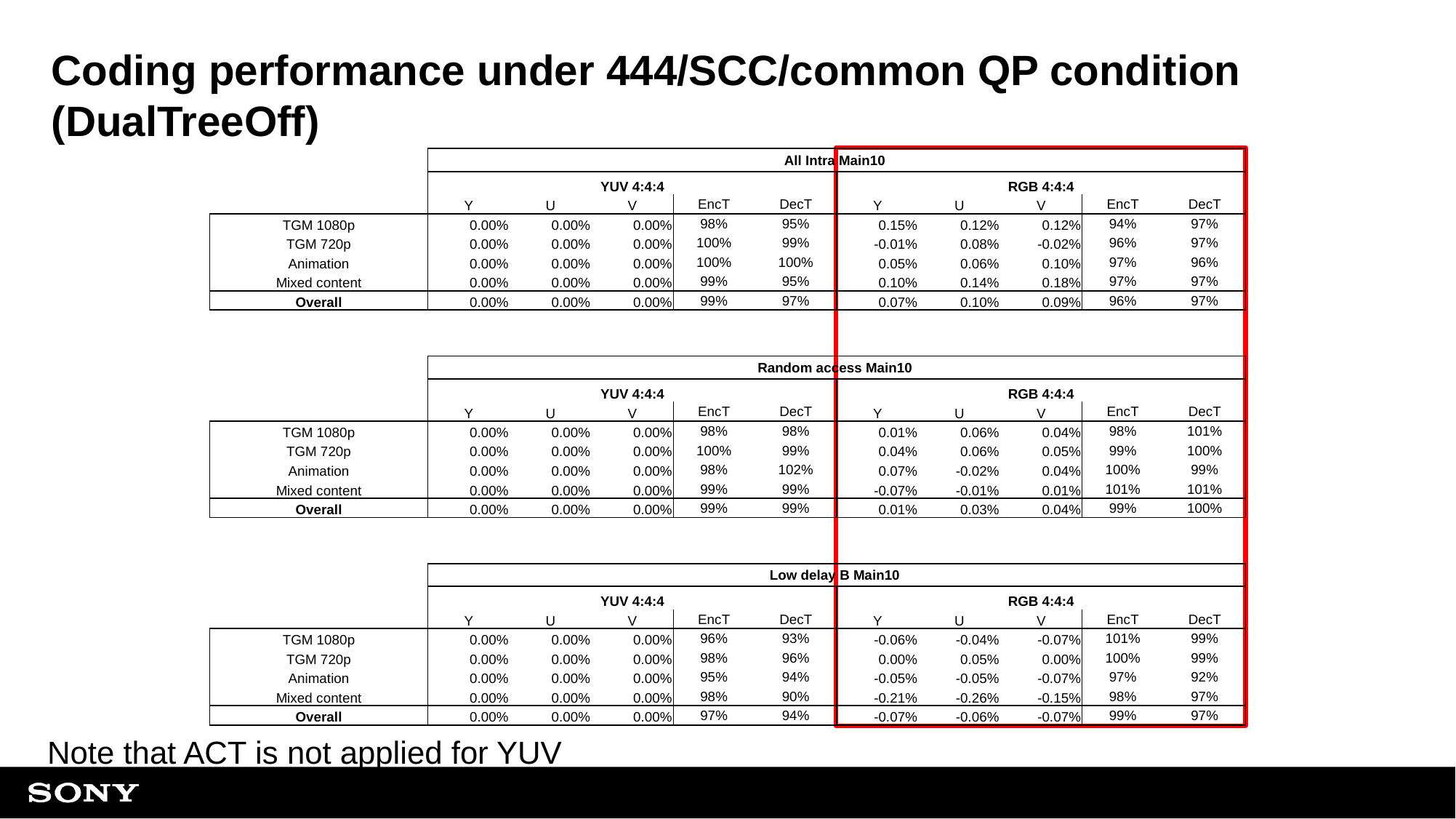

# Coding performance under 444/SCC/common QP condition (DualTreeOff)

|  | All Intra Main10 |  |  |  |  |  |  |  |  |  |
| --- | --- | --- | --- | --- | --- | --- | --- | --- | --- | --- |
|  | YUV 4:4:4 |  |  |  |  | RGB 4:4:4 |  |  |  |  |
|  | Y | U | V | EncT | DecT | Y | U | V | EncT | DecT |
| TGM 1080p | 0.00% | 0.00% | 0.00% | 98% | 95% | 0.15% | 0.12% | 0.12% | 94% | 97% |
| TGM 720p | 0.00% | 0.00% | 0.00% | 100% | 99% | -0.01% | 0.08% | -0.02% | 96% | 97% |
| Animation | 0.00% | 0.00% | 0.00% | 100% | 100% | 0.05% | 0.06% | 0.10% | 97% | 96% |
| Mixed content | 0.00% | 0.00% | 0.00% | 99% | 95% | 0.10% | 0.14% | 0.18% | 97% | 97% |
| Overall | 0.00% | 0.00% | 0.00% | 99% | 97% | 0.07% | 0.10% | 0.09% | 96% | 97% |
|  |  |  |  |  |  |  |  |  |  |  |
|  |  |  |  |  |  |  |  |  |  |  |
|  | Random access Main10 |  |  |  |  |  |  |  |  |  |
|  | YUV 4:4:4 |  |  |  |  | RGB 4:4:4 |  |  |  |  |
|  | Y | U | V | EncT | DecT | Y | U | V | EncT | DecT |
| TGM 1080p | 0.00% | 0.00% | 0.00% | 98% | 98% | 0.01% | 0.06% | 0.04% | 98% | 101% |
| TGM 720p | 0.00% | 0.00% | 0.00% | 100% | 99% | 0.04% | 0.06% | 0.05% | 99% | 100% |
| Animation | 0.00% | 0.00% | 0.00% | 98% | 102% | 0.07% | -0.02% | 0.04% | 100% | 99% |
| Mixed content | 0.00% | 0.00% | 0.00% | 99% | 99% | -0.07% | -0.01% | 0.01% | 101% | 101% |
| Overall | 0.00% | 0.00% | 0.00% | 99% | 99% | 0.01% | 0.03% | 0.04% | 99% | 100% |
|  |  |  |  |  |  |  |  |  |  |  |
|  |  |  |  |  |  |  |  |  |  |  |
|  | Low delay B Main10 |  |  |  |  |  |  |  |  |  |
|  | YUV 4:4:4 |  |  |  |  | RGB 4:4:4 |  |  |  |  |
|  | Y | U | V | EncT | DecT | Y | U | V | EncT | DecT |
| TGM 1080p | 0.00% | 0.00% | 0.00% | 96% | 93% | -0.06% | -0.04% | -0.07% | 101% | 99% |
| TGM 720p | 0.00% | 0.00% | 0.00% | 98% | 96% | 0.00% | 0.05% | 0.00% | 100% | 99% |
| Animation | 0.00% | 0.00% | 0.00% | 95% | 94% | -0.05% | -0.05% | -0.07% | 97% | 92% |
| Mixed content | 0.00% | 0.00% | 0.00% | 98% | 90% | -0.21% | -0.26% | -0.15% | 98% | 97% |
| Overall | 0.00% | 0.00% | 0.00% | 97% | 94% | -0.07% | -0.06% | -0.07% | 99% | 97% |
Note that ACT is not applied for YUV